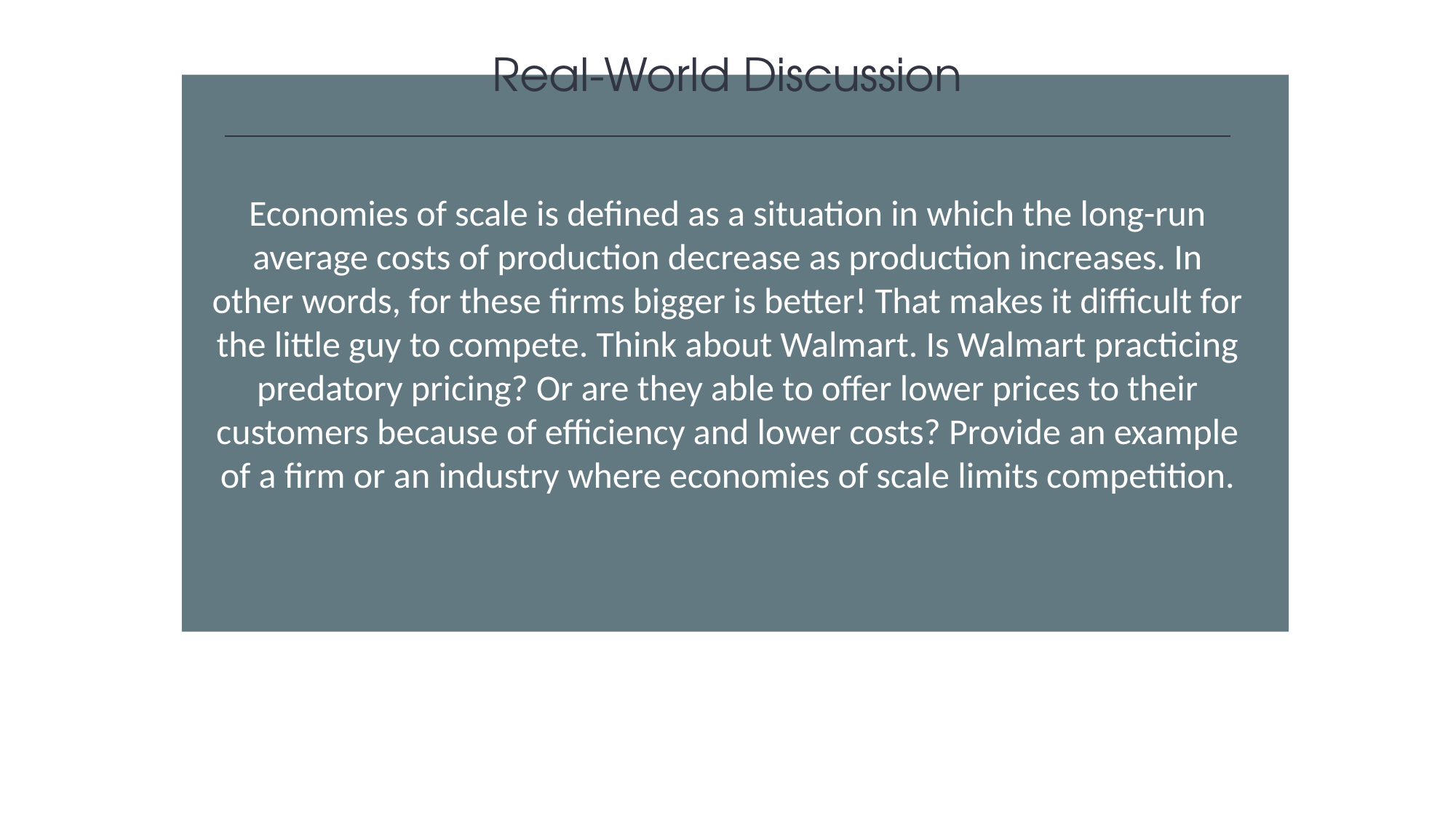

Real-World Discussion

Economies of scale is defined as a situation in which the long-run average costs of production decrease as production increases. In other words, for these firms bigger is better! That makes it difficult for the little guy to compete. Think about Walmart. Is Walmart practicing predatory pricing? Or are they able to offer lower prices to their customers because of efficiency and lower costs? Provide an example of a firm or an industry where economies of scale limits competition.